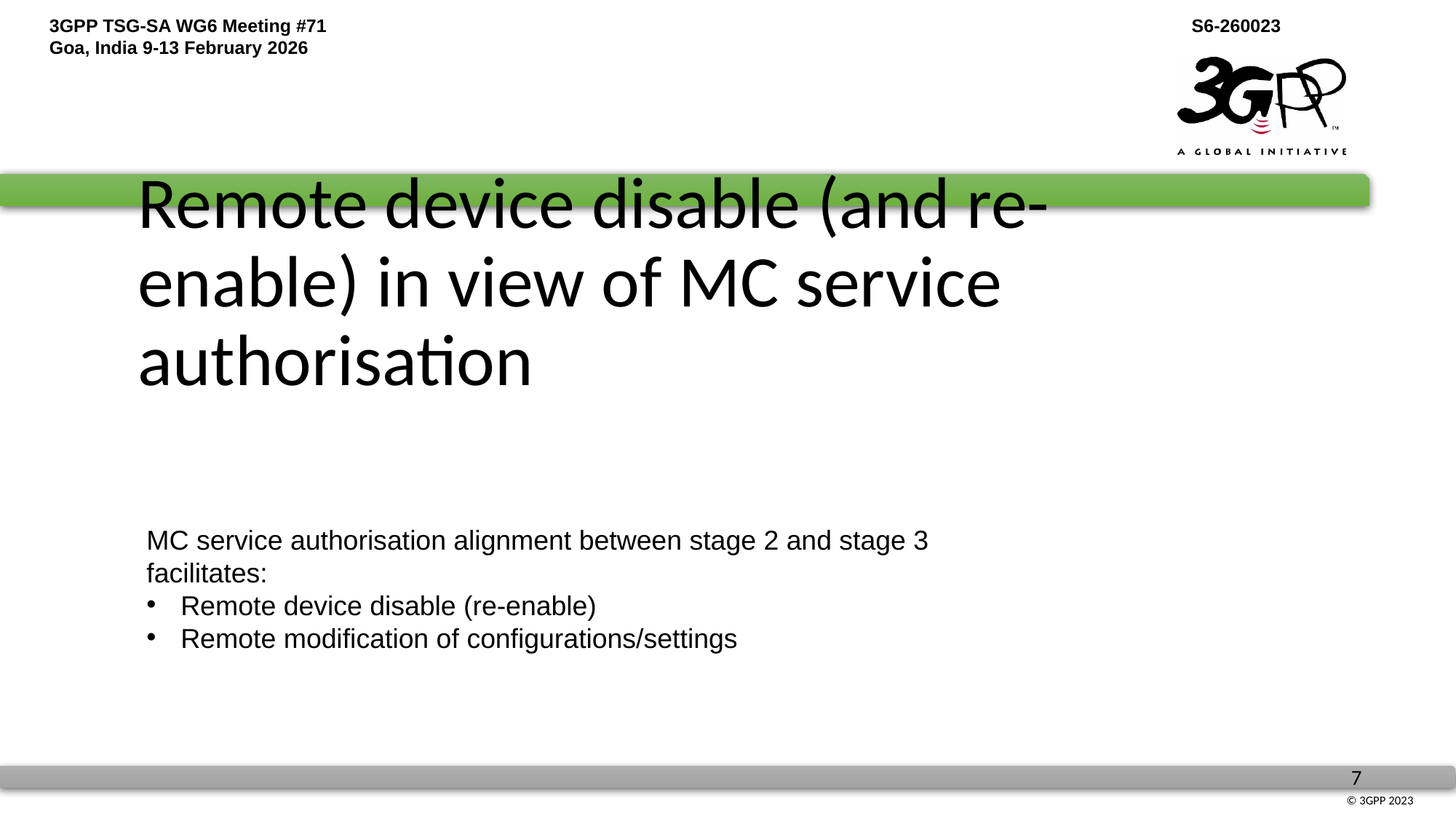

# Remote device disable (and re-enable) in view of MC service authorisation
MC service authorisation alignment between stage 2 and stage 3 facilitates:
Remote device disable (re-enable)
Remote modification of configurations/settings